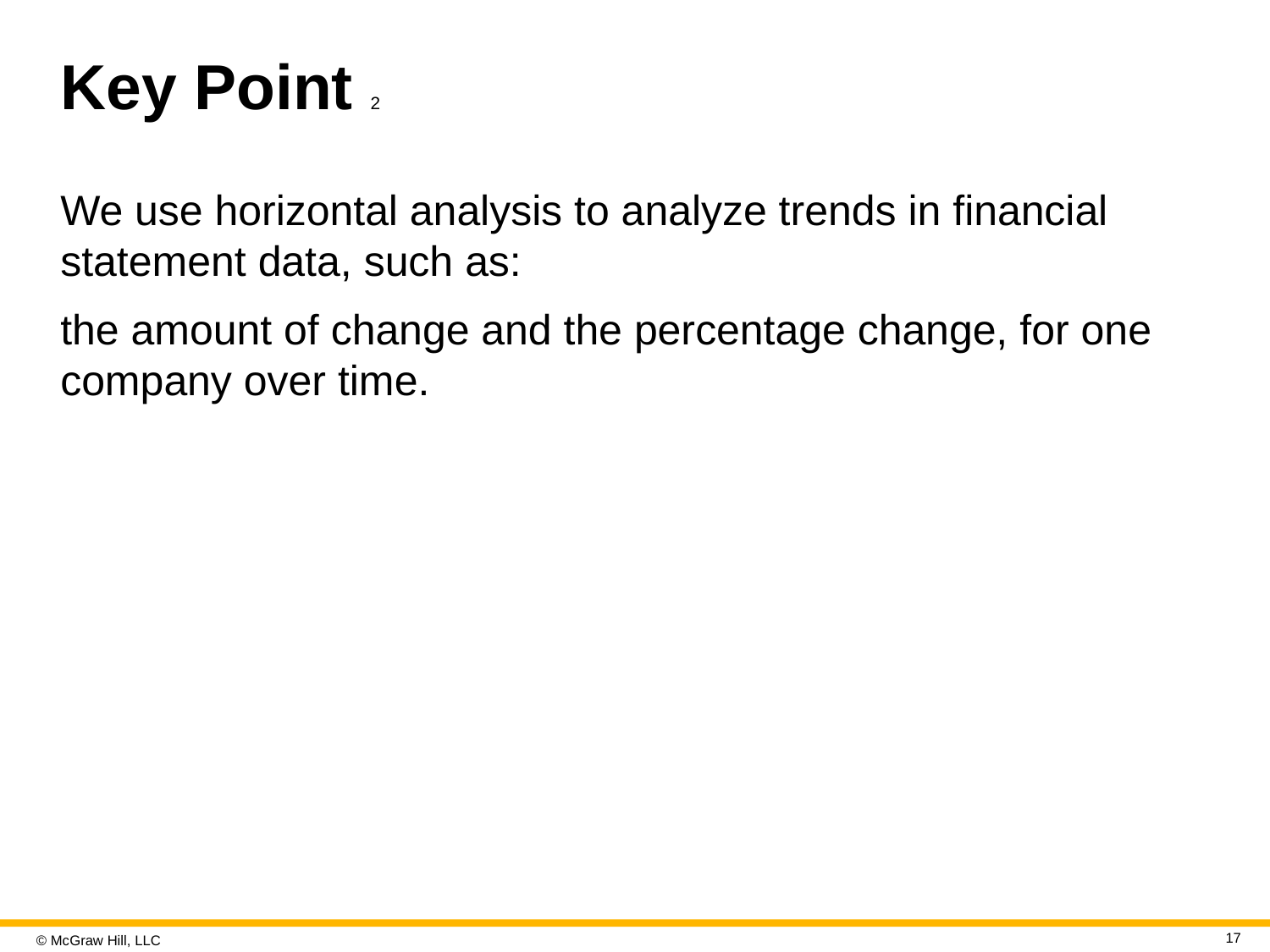

# Key Point 2
We use horizontal analysis to analyze trends in financial statement data, such as:
the amount of change and the percentage change, for one company over time.
17